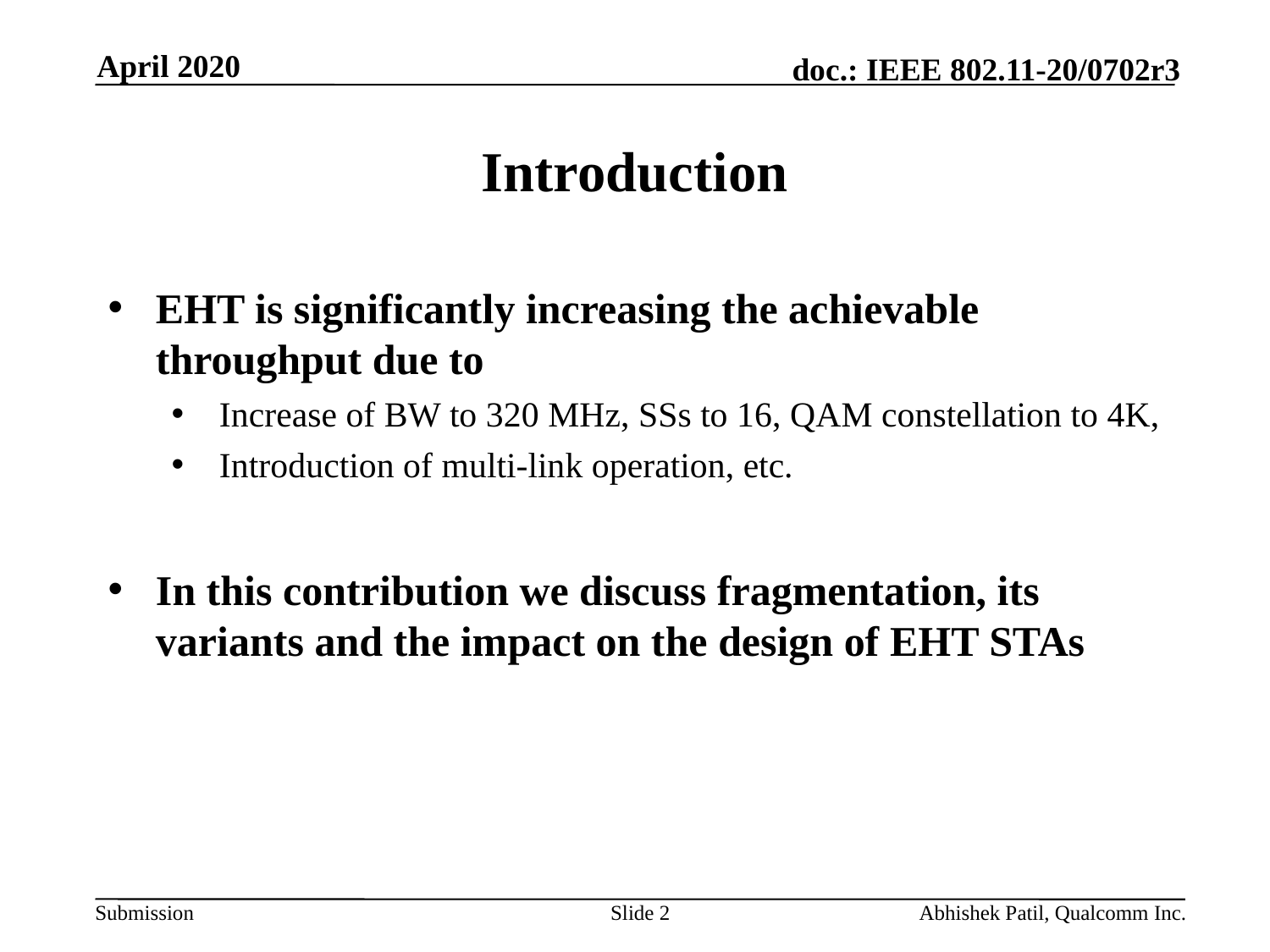

April 2020
# Introduction
EHT is significantly increasing the achievable throughput due to
Increase of BW to 320 MHz, SSs to 16, QAM constellation to 4K,
Introduction of multi-link operation, etc.

In this contribution we discuss fragmentation, its variants and the impact on the design of EHT STAs

Slide 2
Abhishek Patil, Qualcomm Inc.